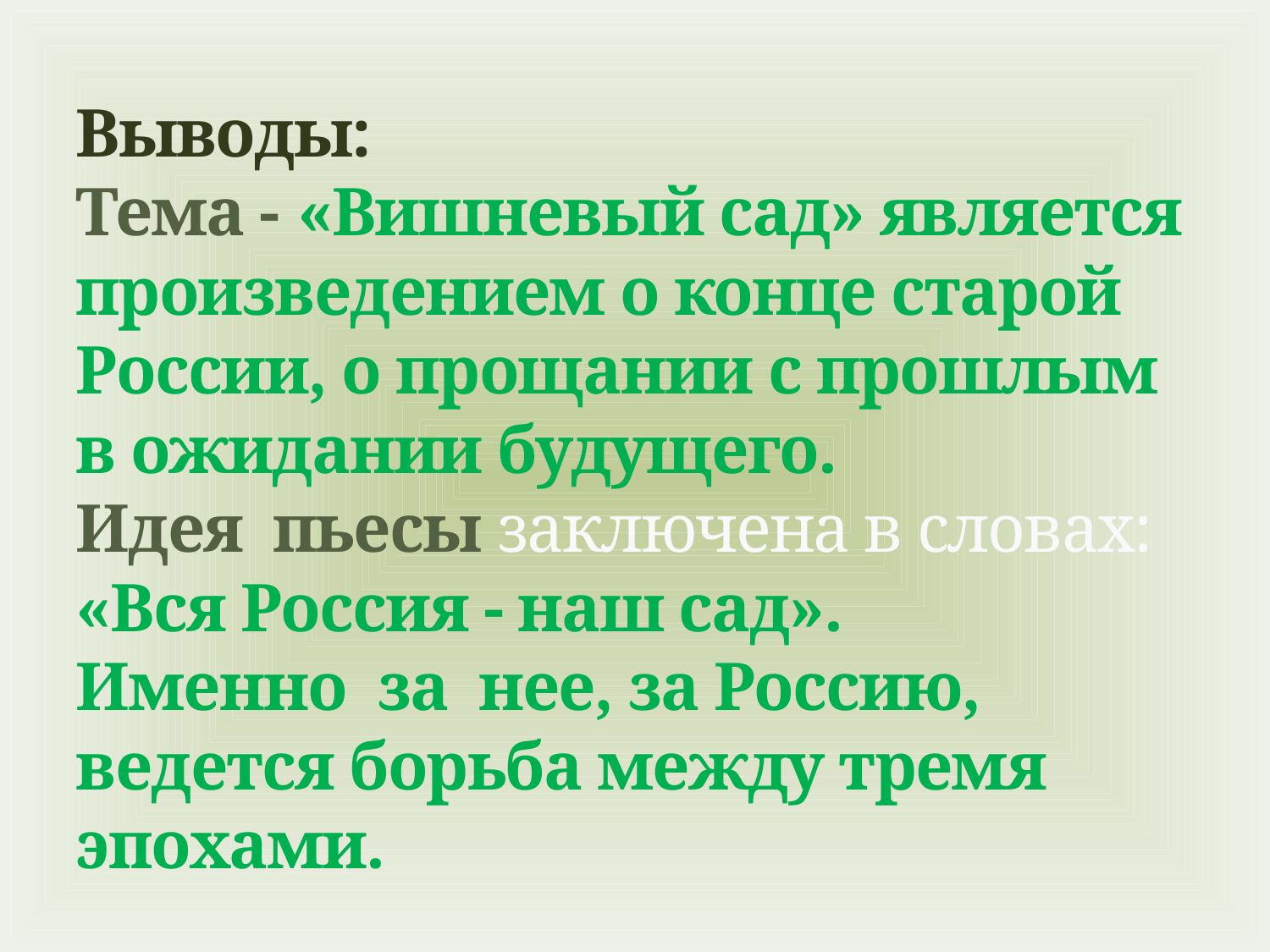

# Выводы: Тема - «Вишневый сад» является произведением о конце старой России, о прощании с прошлым в ожидании будущего. Идея  пьесы заключена в словах: «Вся Россия - наш сад». Именно  за  нее, за Россию, ведется борьба между тремя эпохами.